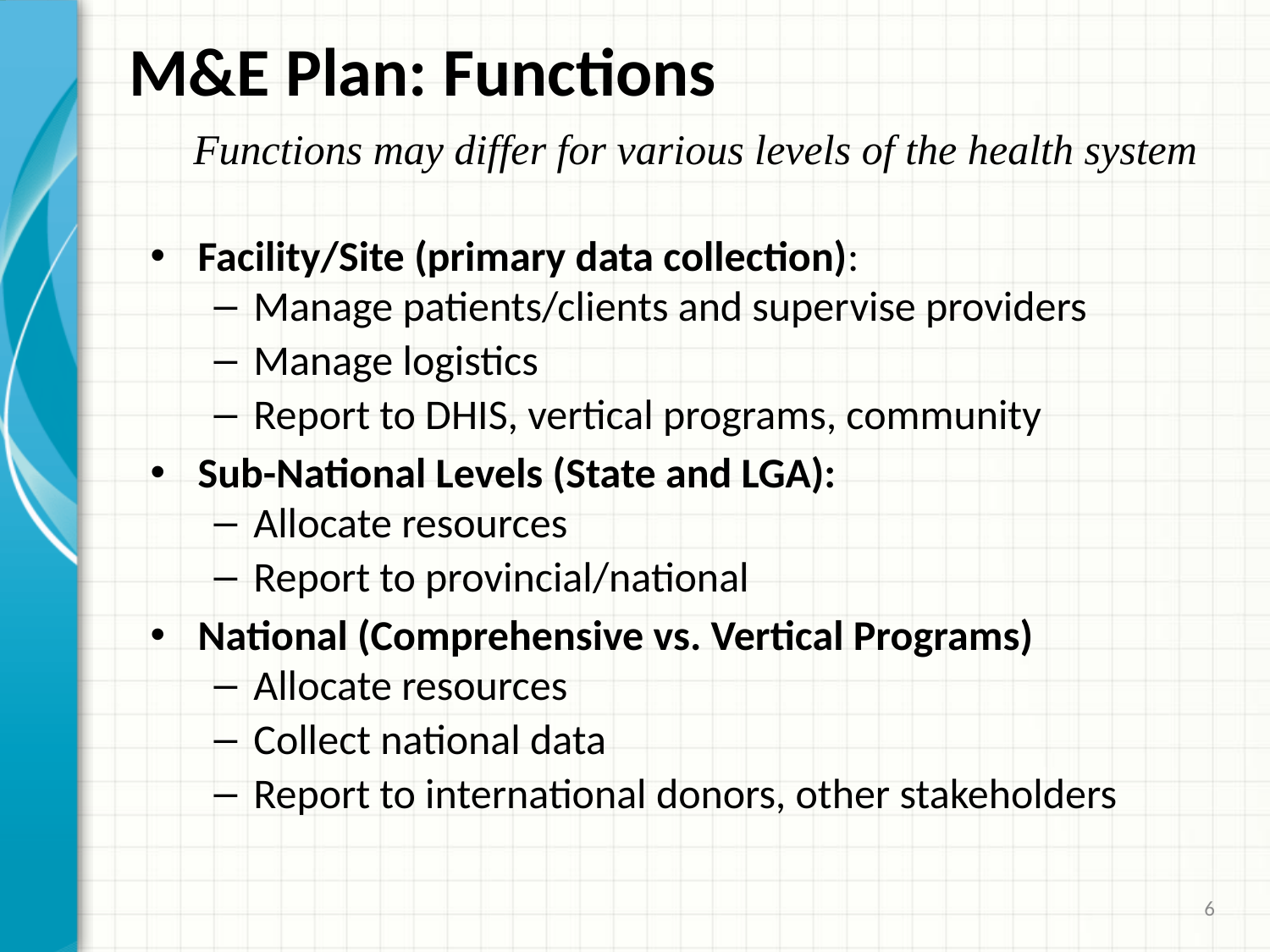

# M&E Plan: Functions
Functions may differ for various levels of the health system
Facility/Site (primary data collection):
Manage patients/clients and supervise providers
Manage logistics
Report to DHIS, vertical programs, community
Sub-National Levels (State and LGA):
Allocate resources
Report to provincial/national
National (Comprehensive vs. Vertical Programs)
Allocate resources
Collect national data
Report to international donors, other stakeholders

6